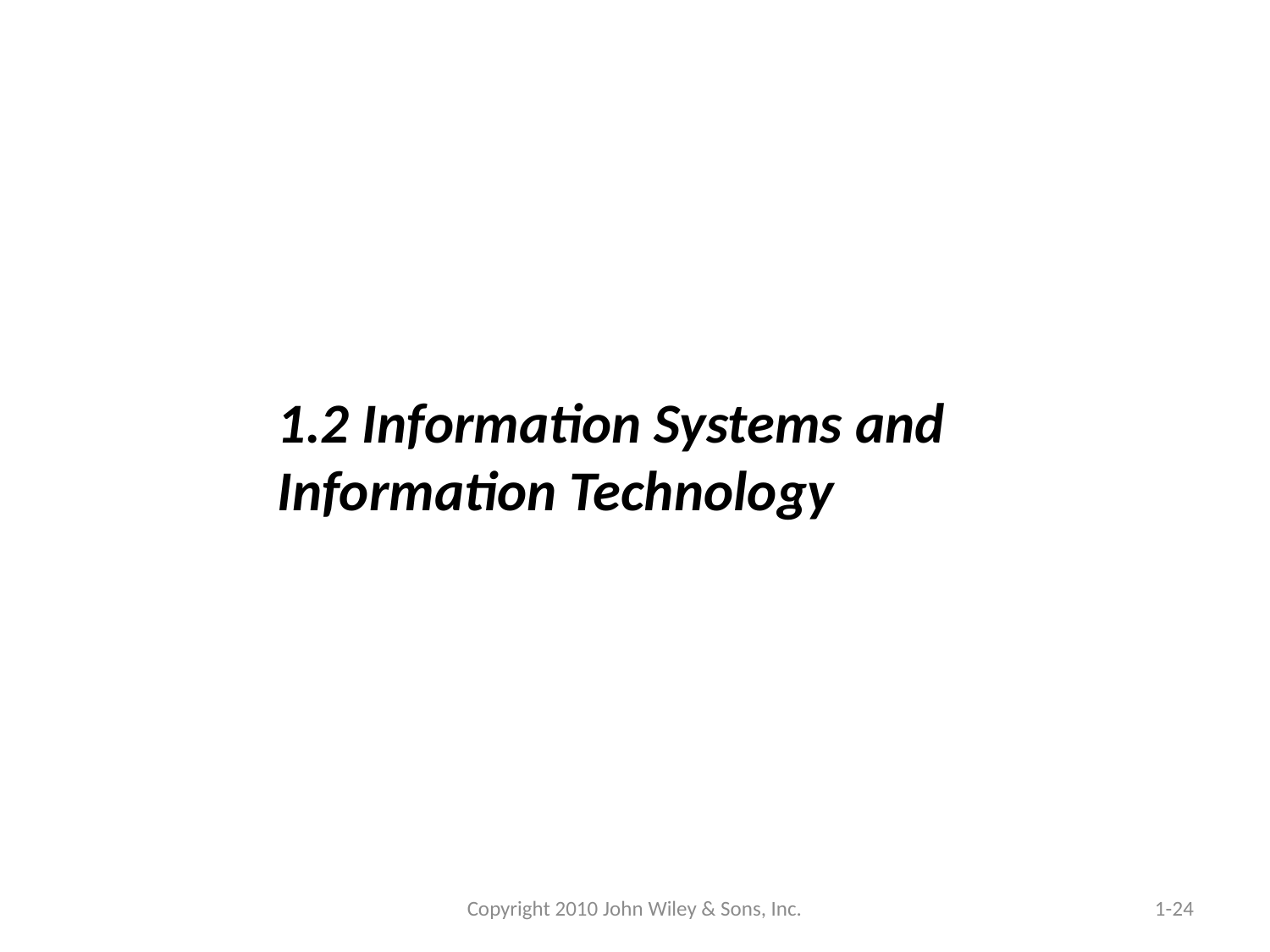

1.2 Information Systems and Information Technology
Copyright 2010 John Wiley & Sons, Inc.
1-24